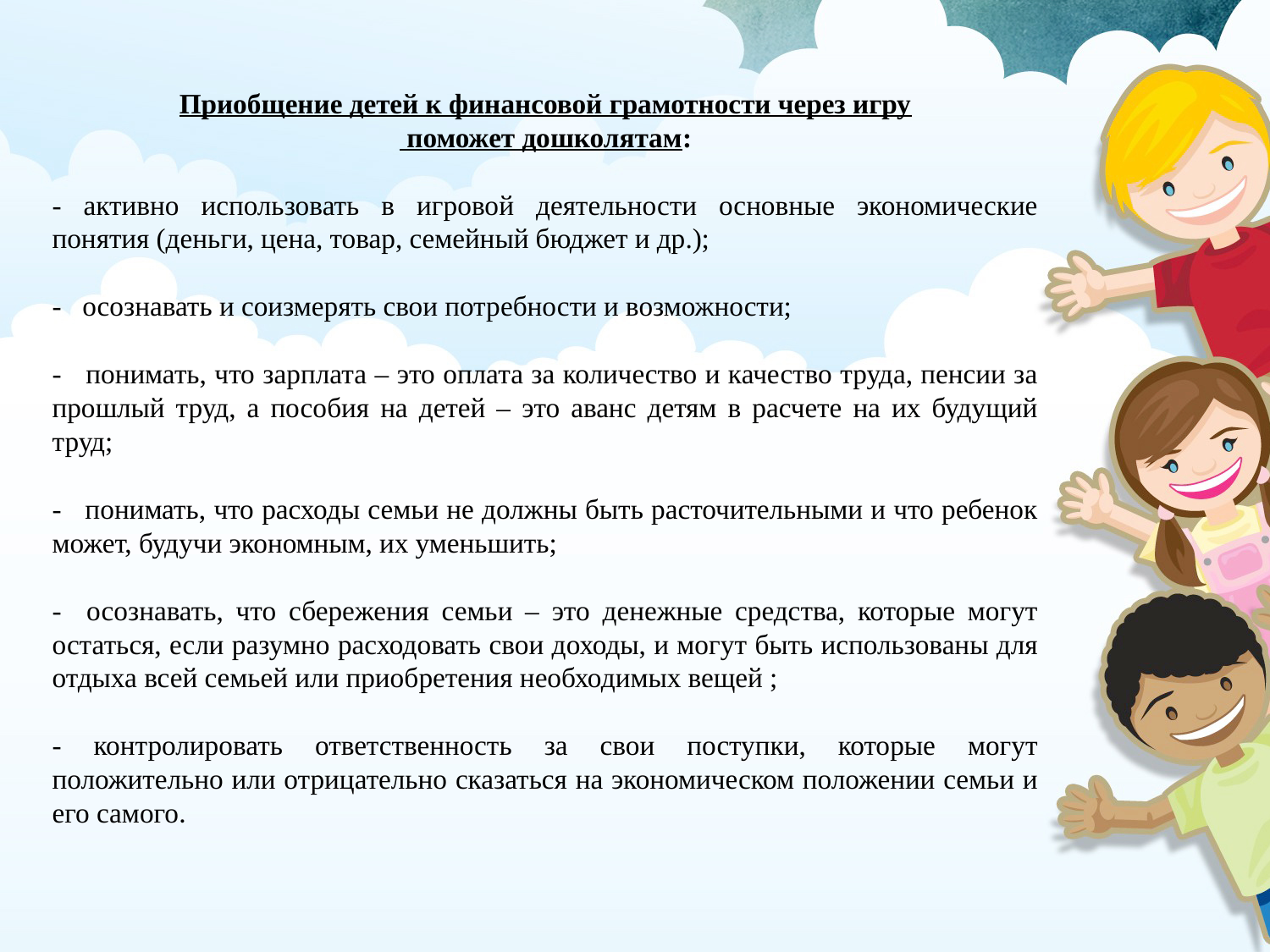

Приобщение детей к финансовой грамотности через игру
 поможет дошколятам:

- активно использовать в игровой деятельности основные экономические понятия (деньги, цена, товар, семейный бюджет и др.);

-   осознавать и соизмерять свои потребности и возможности;

-   понимать, что зарплата – это оплата за количество и качество труда, пенсии за прошлый труд, а пособия на детей – это аванс детям в расчете на их будущий труд;

-   понимать, что расходы семьи не должны быть расточительными и что ребенок может, будучи экономным, их уменьшить;

-  осознавать, что сбережения семьи – это денежные средства, которые могут остаться, если разумно расходовать свои доходы, и могут быть использованы для отдыха всей семьей или приобретения необходимых вещей ;

- контролировать ответственность за свои поступки, которые могут положительно или отрицательно сказаться на экономическом положении семьи и его самого.